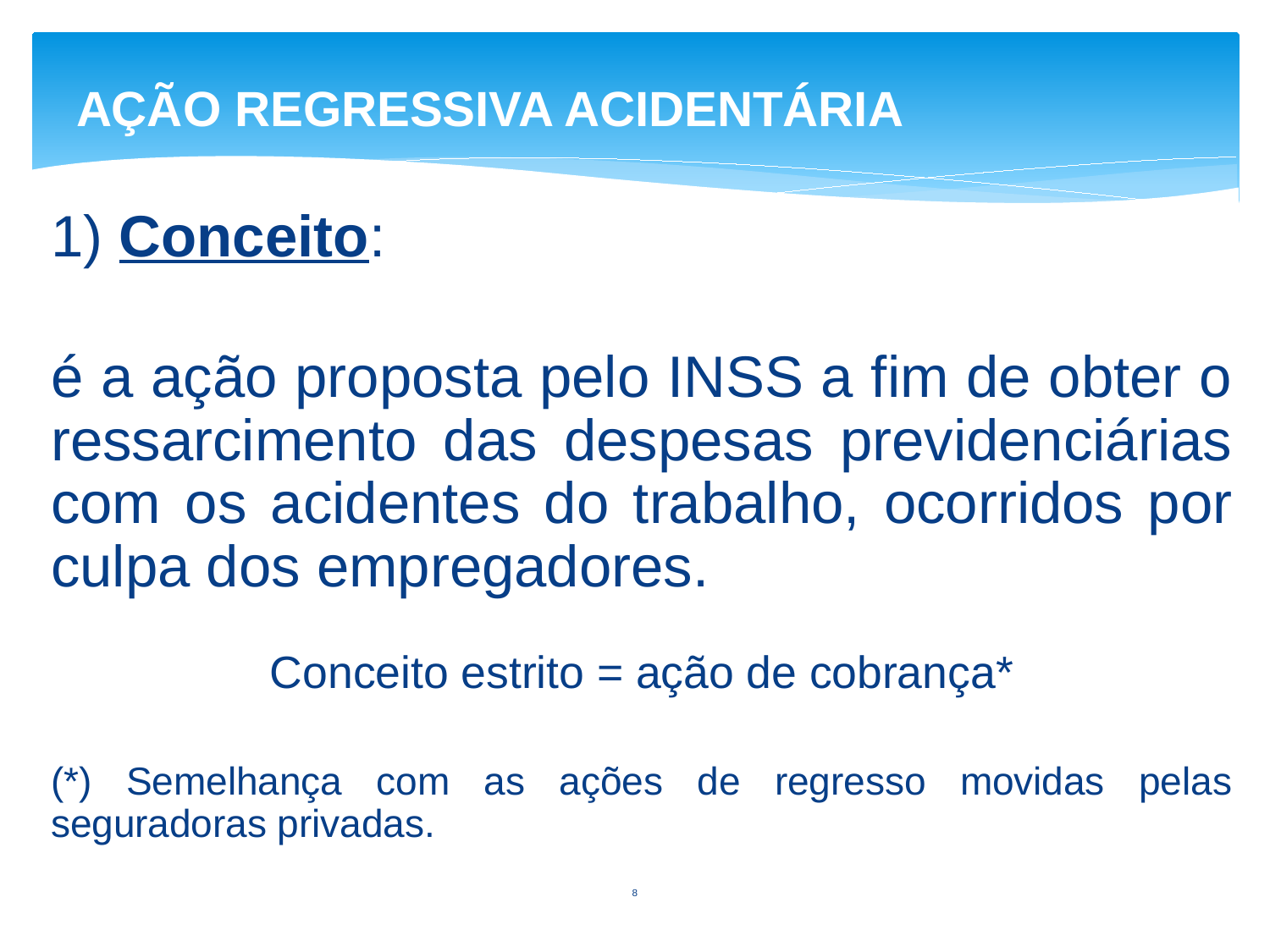

# AÇÃO REGRESSIVA ACIDENTÁRIA
1) Conceito:

é a ação proposta pelo INSS a fim de obter o ressarcimento das despesas previdenciárias com os acidentes do trabalho, ocorridos por culpa dos empregadores.

Conceito estrito = ação de cobrança*

(*) Semelhança com as ações de regresso movidas pelas seguradoras privadas.
8